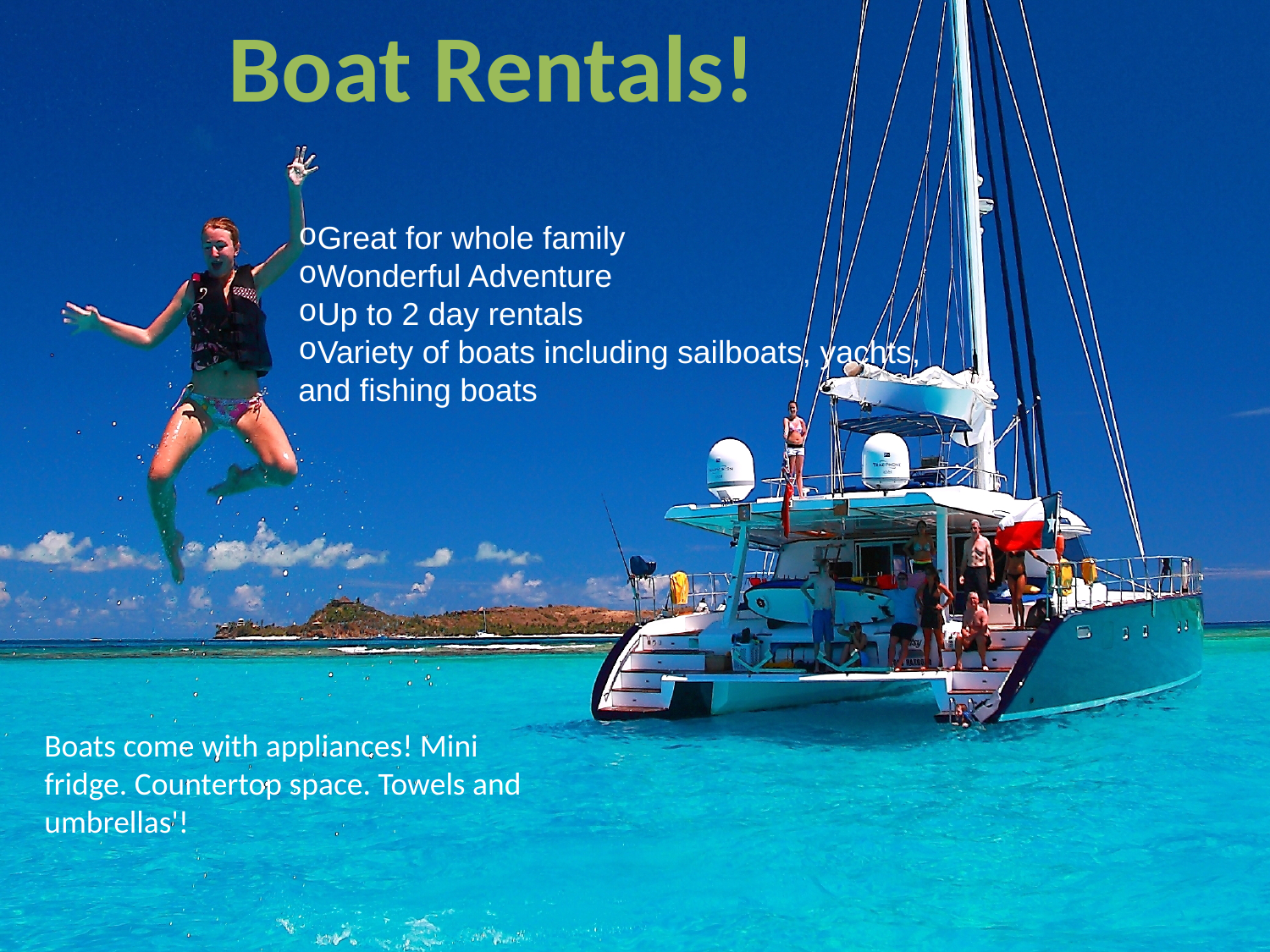

Boat Rentals!
Great for whole family
Wonderful Adventure
Up to 2 day rentals
Variety of boats including sailboats, yachts, and fishing boats
Boats come with appliances! Mini fridge. Countertop space. Towels and umbrellas'!